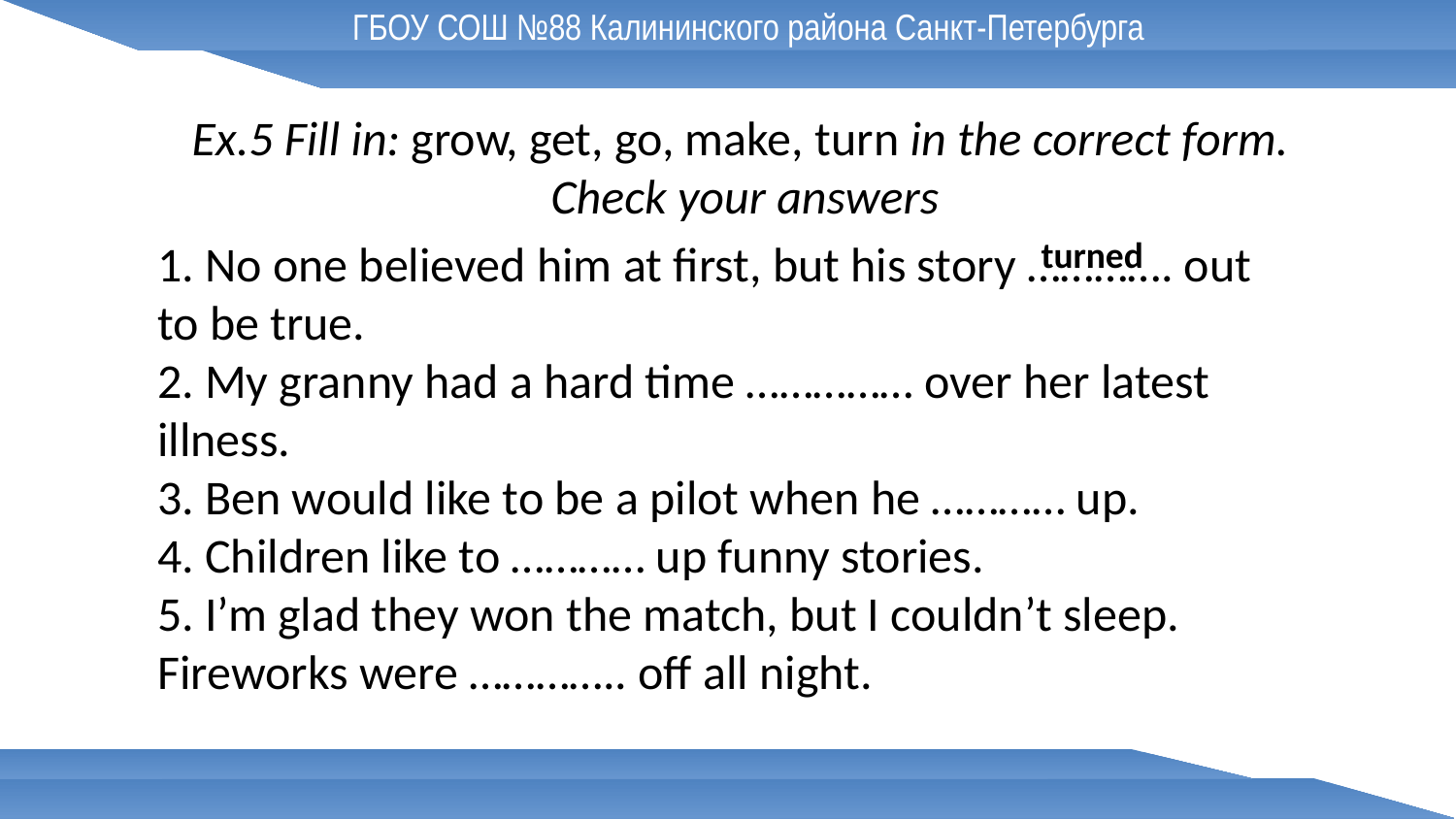

ГБОУ СОШ №88 Калининского района Санкт-Петербурга

Ex.5 Fill in: grow, get, go, make, turn in the correct form.
 Check your answers

turned
1. No one believed him at first, but his story …………. out to be true.
2. My granny had a hard time …………… over her latest illness.
3. Ben would like to be a pilot when he ………… up.
4. Children like to ………… up funny stories.
5. I’m glad they won the match, but I couldn’t sleep. Fireworks were ………….. off all night.